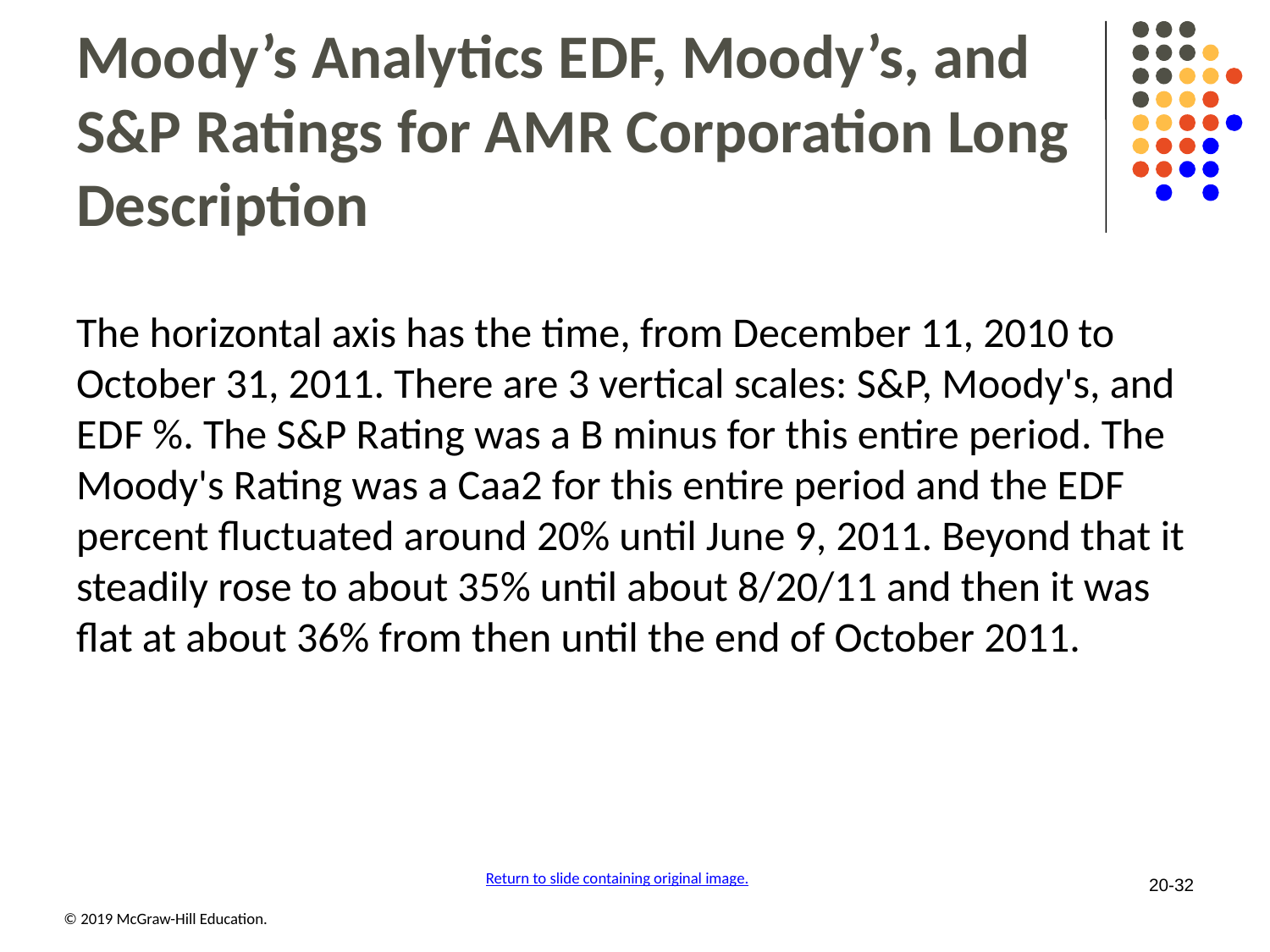

# Moody’s Analytics E D F, Moody’s, and S&P Ratings for A M R Corporation Long Description
The horizontal axis has the time, from December 11, 2010 to October 31, 2011. There are 3 vertical scales: S&P, Moody's, and E D F %. The S&P Rating was a B minus for this entire period. The Moody's Rating was a Caa2 for this entire period and the E D F percent fluctuated around 20% until June 9, 2011. Beyond that it steadily rose to about 35% until about 8/20/11 and then it was flat at about 36% from then until the end of October 2011.
Return to slide containing original image.
20-32